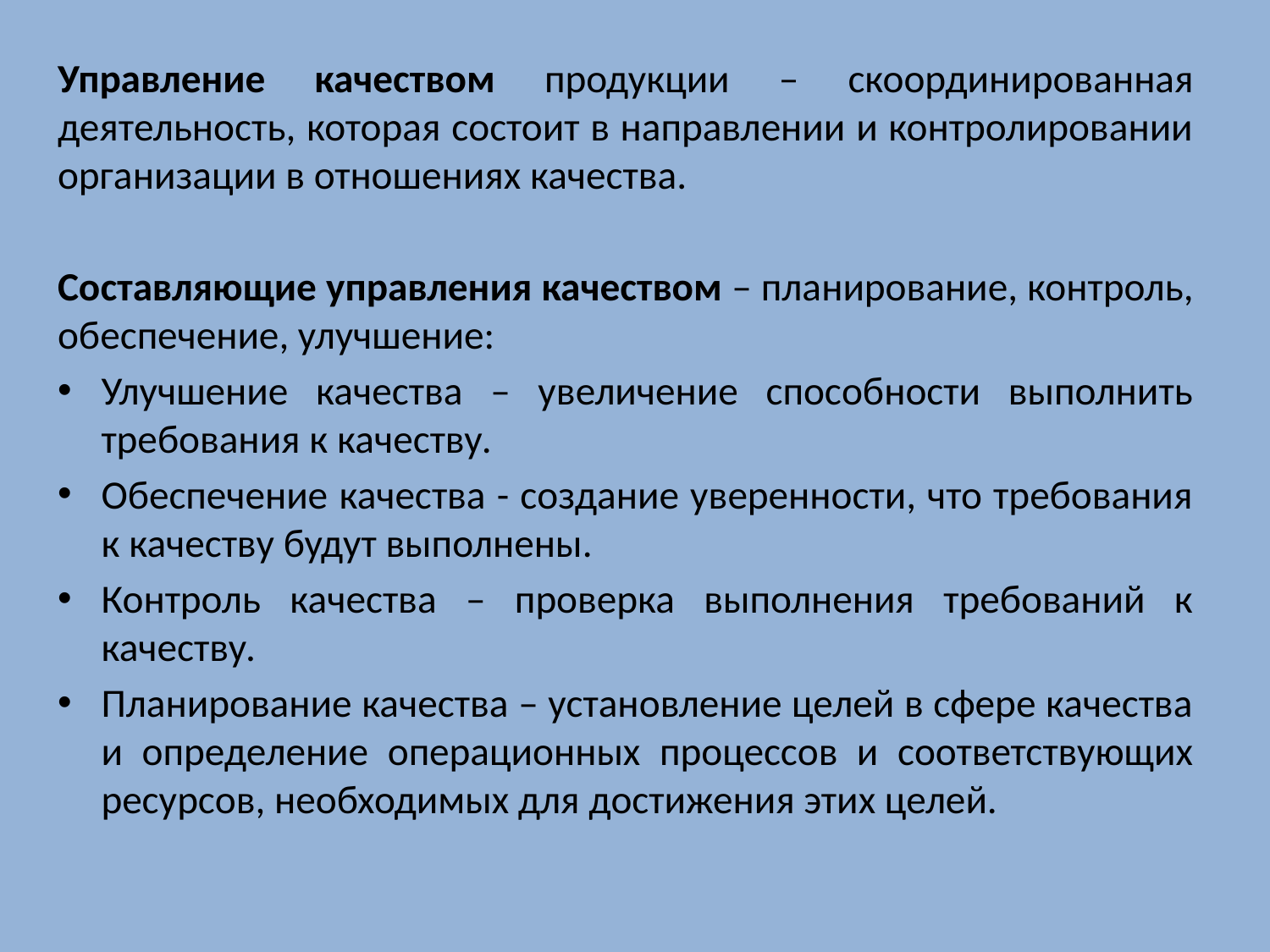

Управление качеством продукции – скоординированная деятельность, которая состоит в направлении и контролировании организации в отношениях качества.

Составляющие управления качеством – планирование, контроль, обеспечение, улучшение:
Улучшение качества – увеличение способности выполнить требования к качеству.
Обеспечение качества - создание уверенности, что требования к качеству будут выполнены.
Контроль качества – проверка выполнения требований к качеству.
Планирование качества – установление целей в сфере качества и определение операционных процессов и соответствующих ресурсов, необходимых для достижения этих целей.